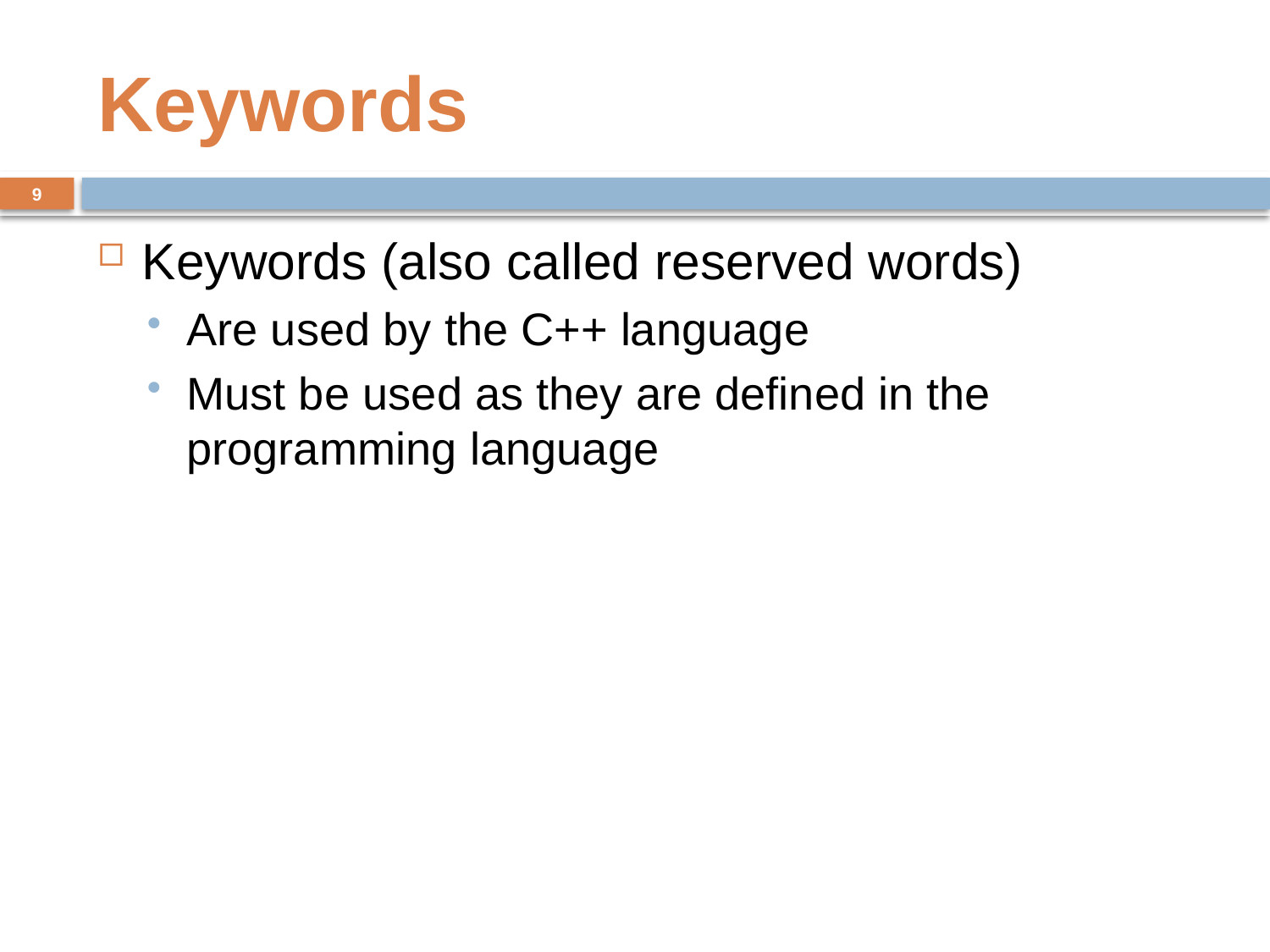

# Keywords
9
Keywords (also called reserved words)
Are used by the C++ language
Must be used as they are defined in the programming language